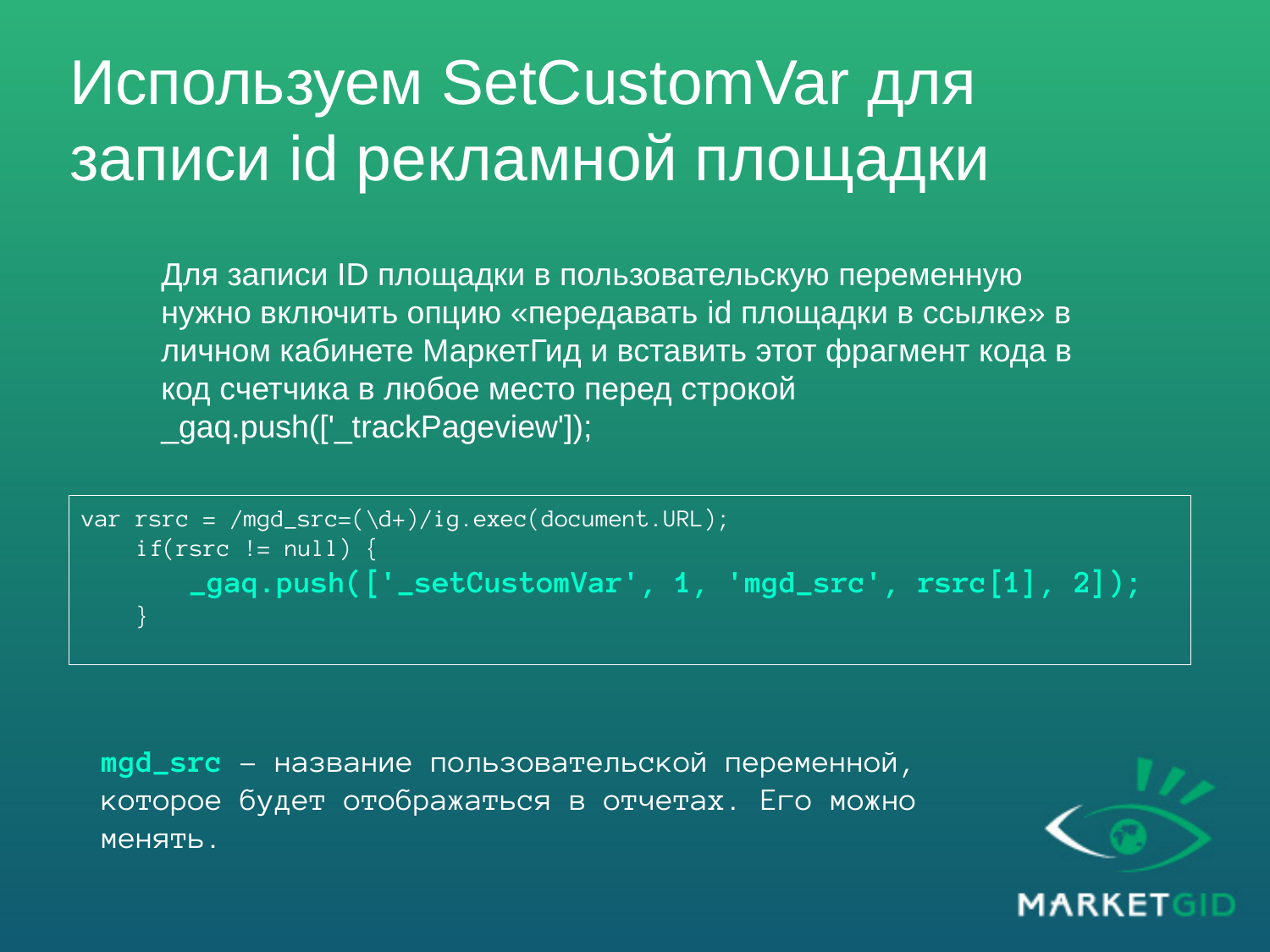

# Используем SetCustomVar для записи id рекламной площадки
Для записи ID площадки в пользовательскую переменную нужно включить опцию «передавать id площадки в ссылке» в личном кабинете МаркетГид и вставить этот фрагмент кода в код счетчика в любое место перед строкой _gaq.push(['_trackPageview']);
var rsrc = /mgd_src=(\d+)/ig.exec(document.URL);
    if(rsrc != null) {
        _gaq.push(['_setCustomVar', 1, 'mgd_src', rsrc[1], 2]);
    }

mgd_src – название пользовательской переменной, которое будет отображаться в отчетах. Его можно менять.